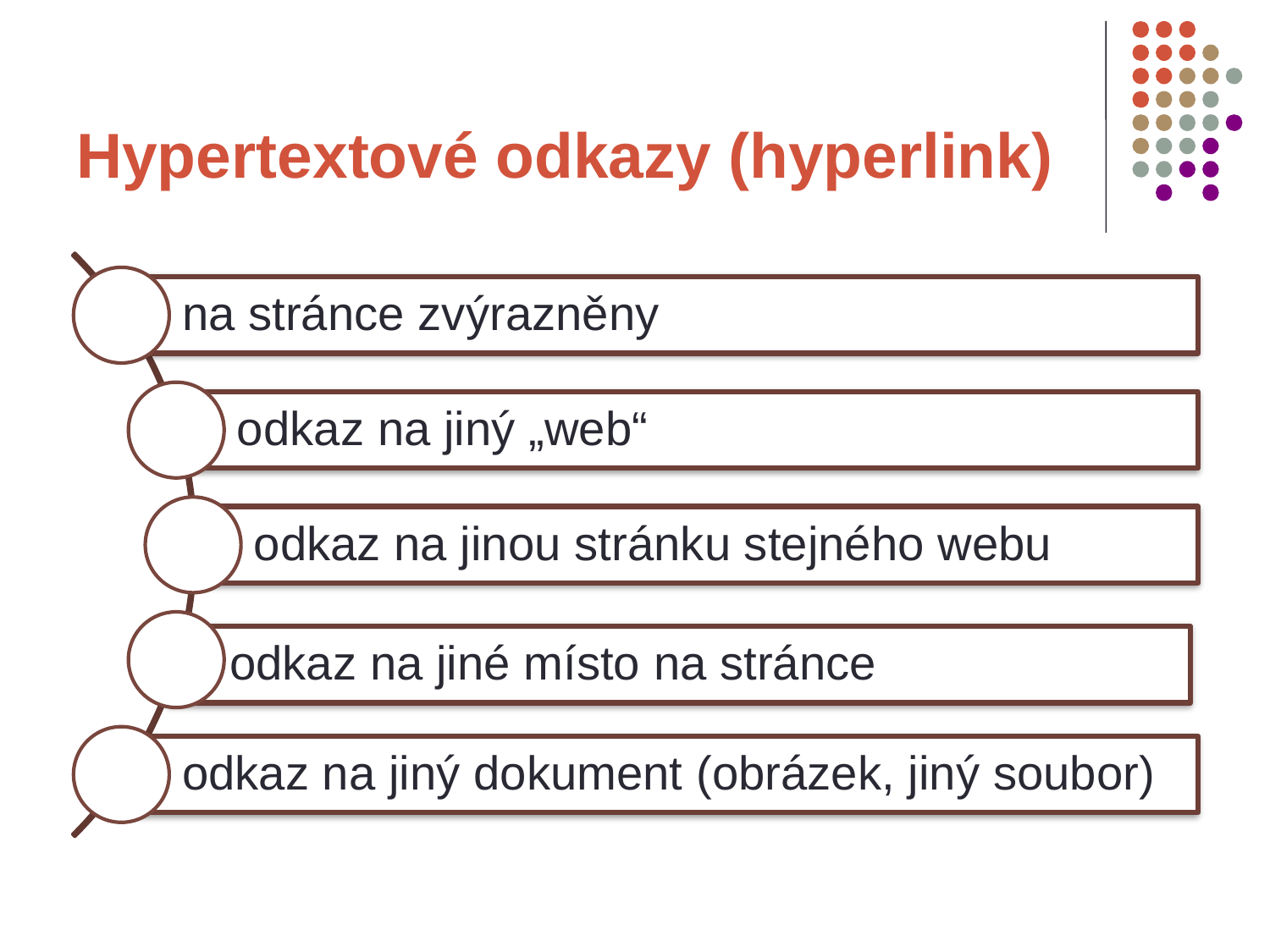

# Hypertextové odkazy (hyperlink)
na stránce zvýrazněny
odkaz na jiný „web“
odkaz na jinou stránku stejného webu
odkaz na jiné místo na stránce
odkaz na jiný dokument (obrázek, jiný soubor)